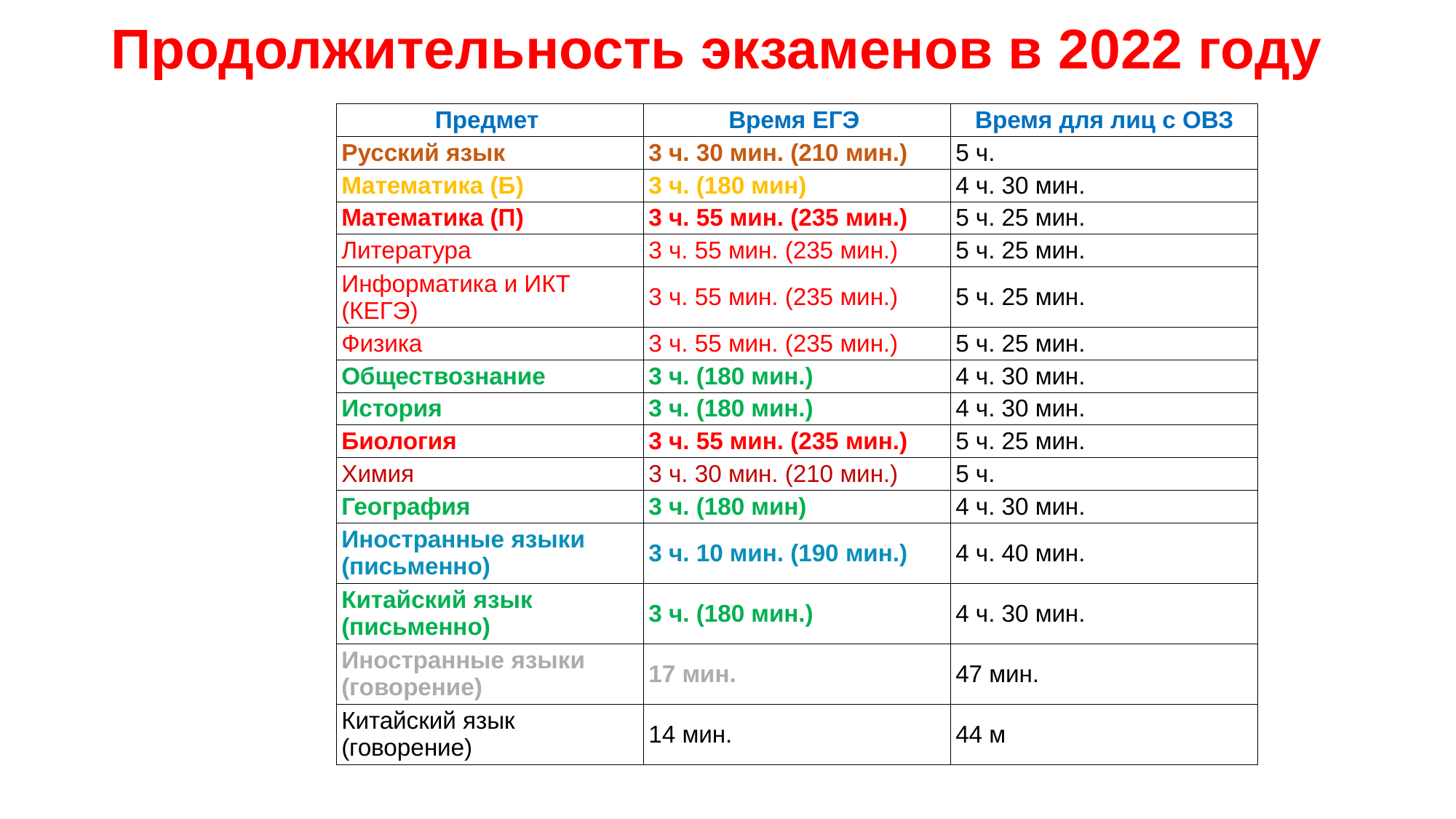

# Продолжительность экзаменов в 2022 году

| Предмет | Время ЕГЭ | Время для лиц с ОВЗ |
| --- | --- | --- |
| Русский язык | 3 ч. 30 мин. (210 мин.) | 5 ч. |
| Математика (Б) | 3 ч. (180 мин) | 4 ч. 30 мин. |
| Математика (П) | 3 ч. 55 мин. (235 мин.) | 5 ч. 25 мин. |
| Литература | 3 ч. 55 мин. (235 мин.) | 5 ч. 25 мин. |
| Информатика и ИКТ (КЕГЭ) | 3 ч. 55 мин. (235 мин.) | 5 ч. 25 мин. |
| Физика | 3 ч. 55 мин. (235 мин.) | 5 ч. 25 мин. |
| Обществознание | 3 ч. (180 мин.) | 4 ч. 30 мин. |
| История | 3 ч. (180 мин.) | 4 ч. 30 мин. |
| Биология | 3 ч. 55 мин. (235 мин.) | 5 ч. 25 мин. |
| Химия | 3 ч. 30 мин. (210 мин.) | 5 ч. |
| География | 3 ч. (180 мин) | 4 ч. 30 мин. |
| Иностранные языки (письменно) | 3 ч. 10 мин. (190 мин.) | 4 ч. 40 мин. |
| Китайский язык (письменно) | 3 ч. (180 мин.) | 4 ч. 30 мин. |
| Иностранные языки (говорение) | 17 мин. | 47 мин. |
| Китайский язык (говорение) | 14 мин. | 44 м |